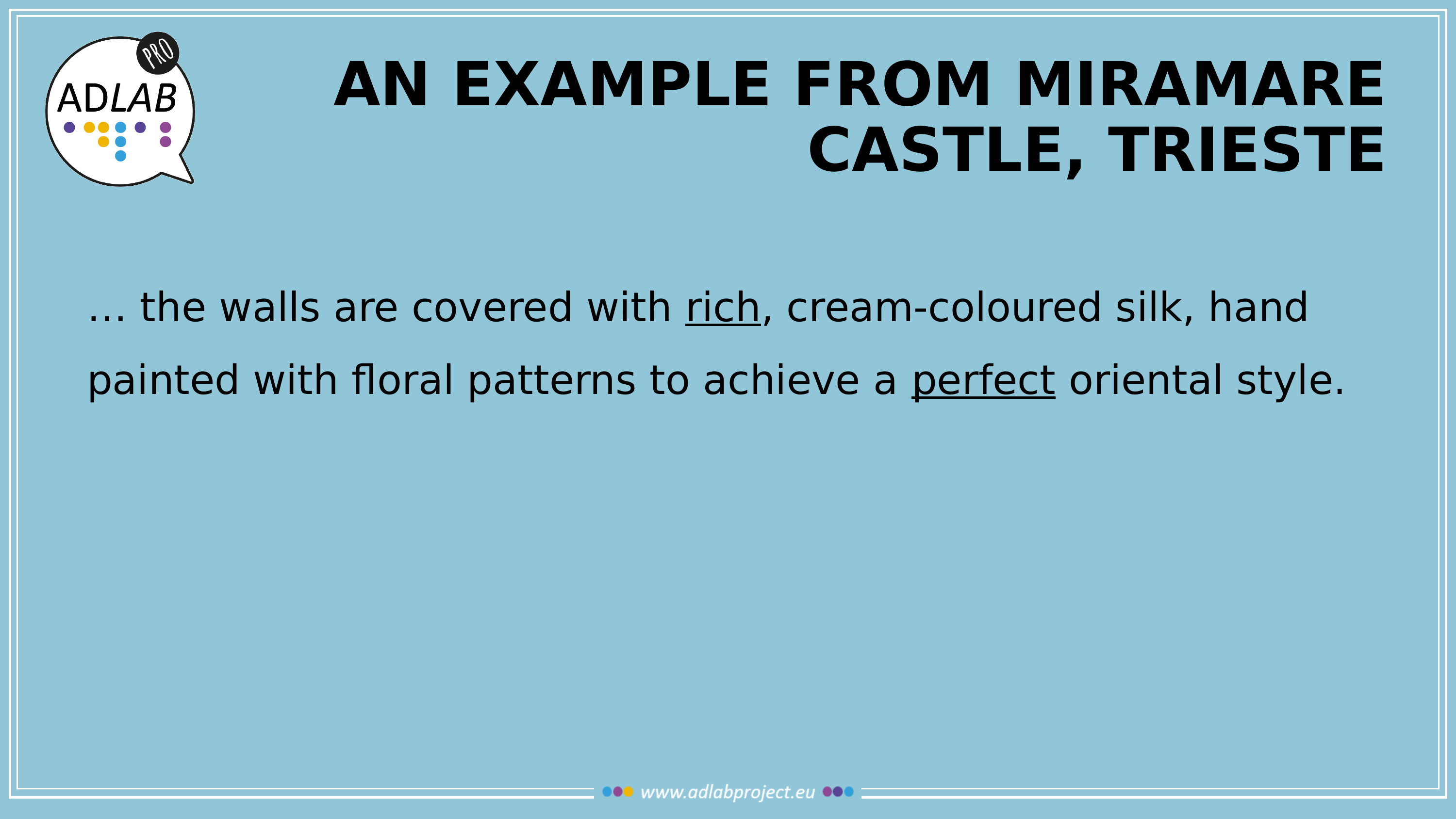

# An example from miramare castle, trieste
… the walls are covered with rich, cream-coloured silk, hand painted with floral patterns to achieve a perfect oriental style.